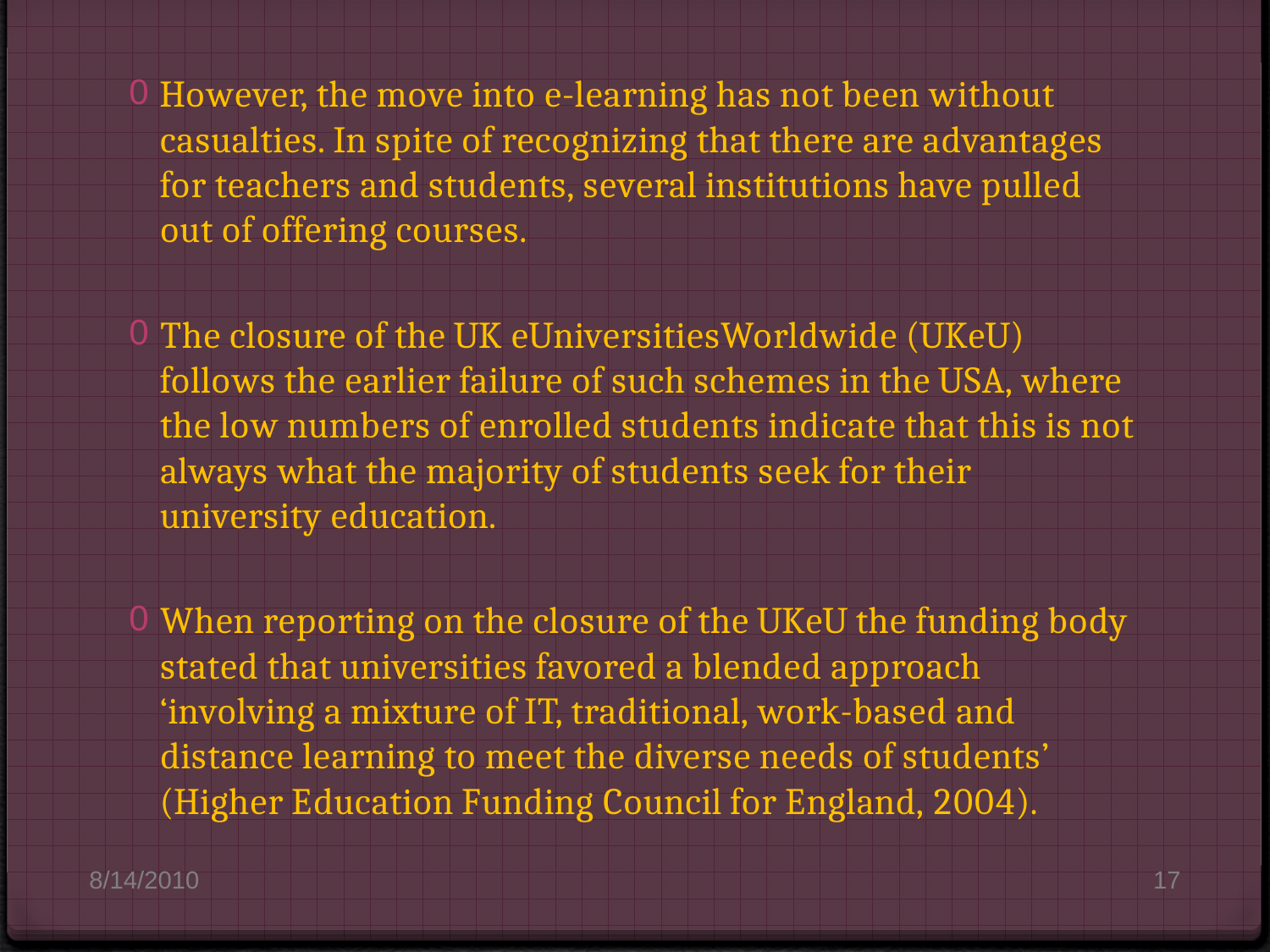

However, the move into e-learning has not been without casualties. In spite of recognizing that there are advantages for teachers and students, several institutions have pulled out of offering courses.

The closure of the UK eUniversitiesWorldwide (UKeU) follows the earlier failure of such schemes in the USA, where the low numbers of enrolled students indicate that this is not always what the majority of students seek for their university education.

When reporting on the closure of the UKeU the funding body stated that universities favored a blended approach ‘involving a mixture of IT, traditional, work-based and distance learning to meet the diverse needs of students’ (Higher Education Funding Council for England, 2004).
8/14/2010

17